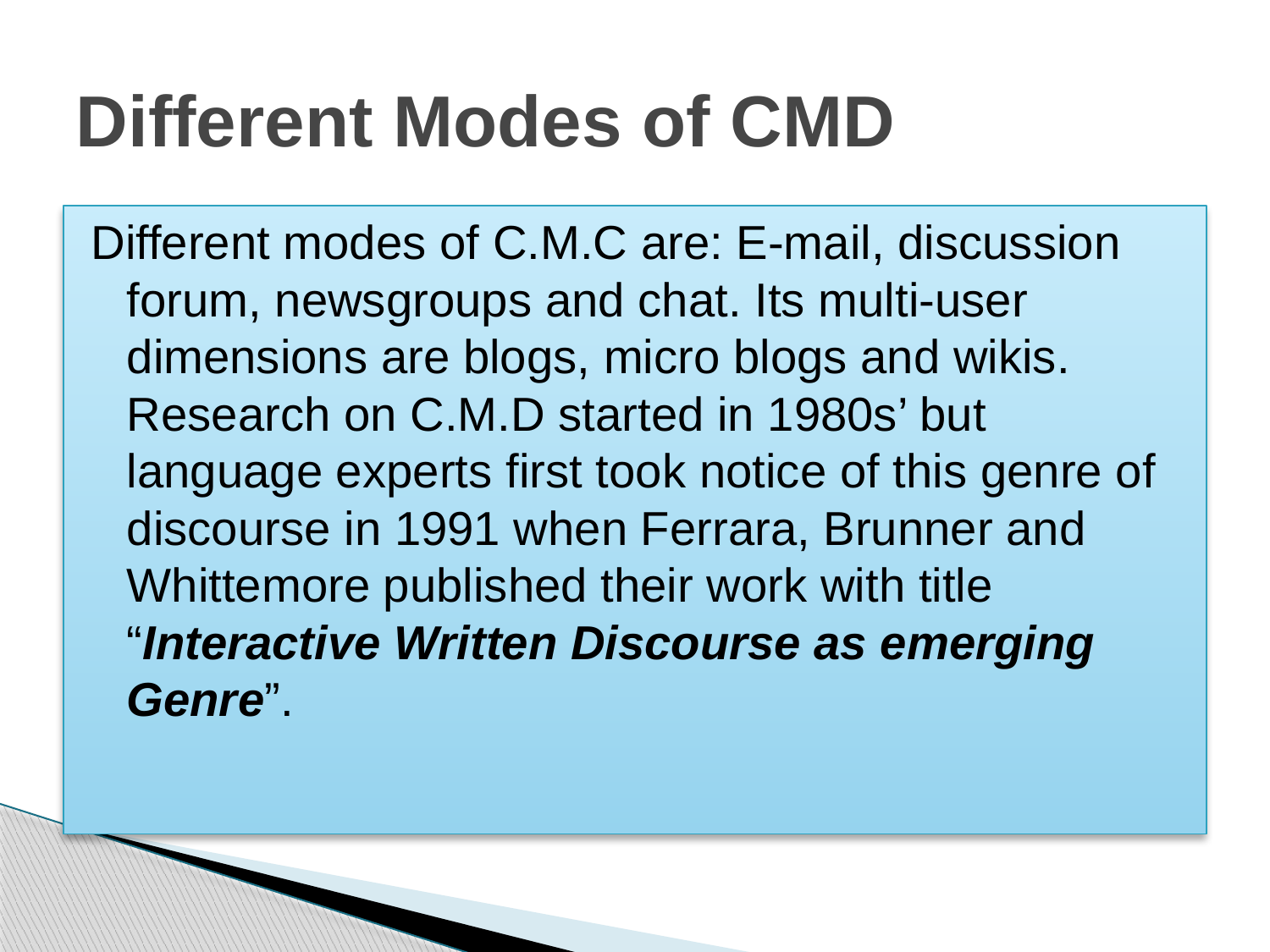

# Different Modes of CMD
Different modes of C.M.C are: E-mail, discussion forum, newsgroups and chat. Its multi-user dimensions are blogs, micro blogs and wikis. Research on C.M.D started in 1980s’ but language experts first took notice of this genre of discourse in 1991 when Ferrara, Brunner and Whittemore published their work with title “Interactive Written Discourse as emerging Genre”.